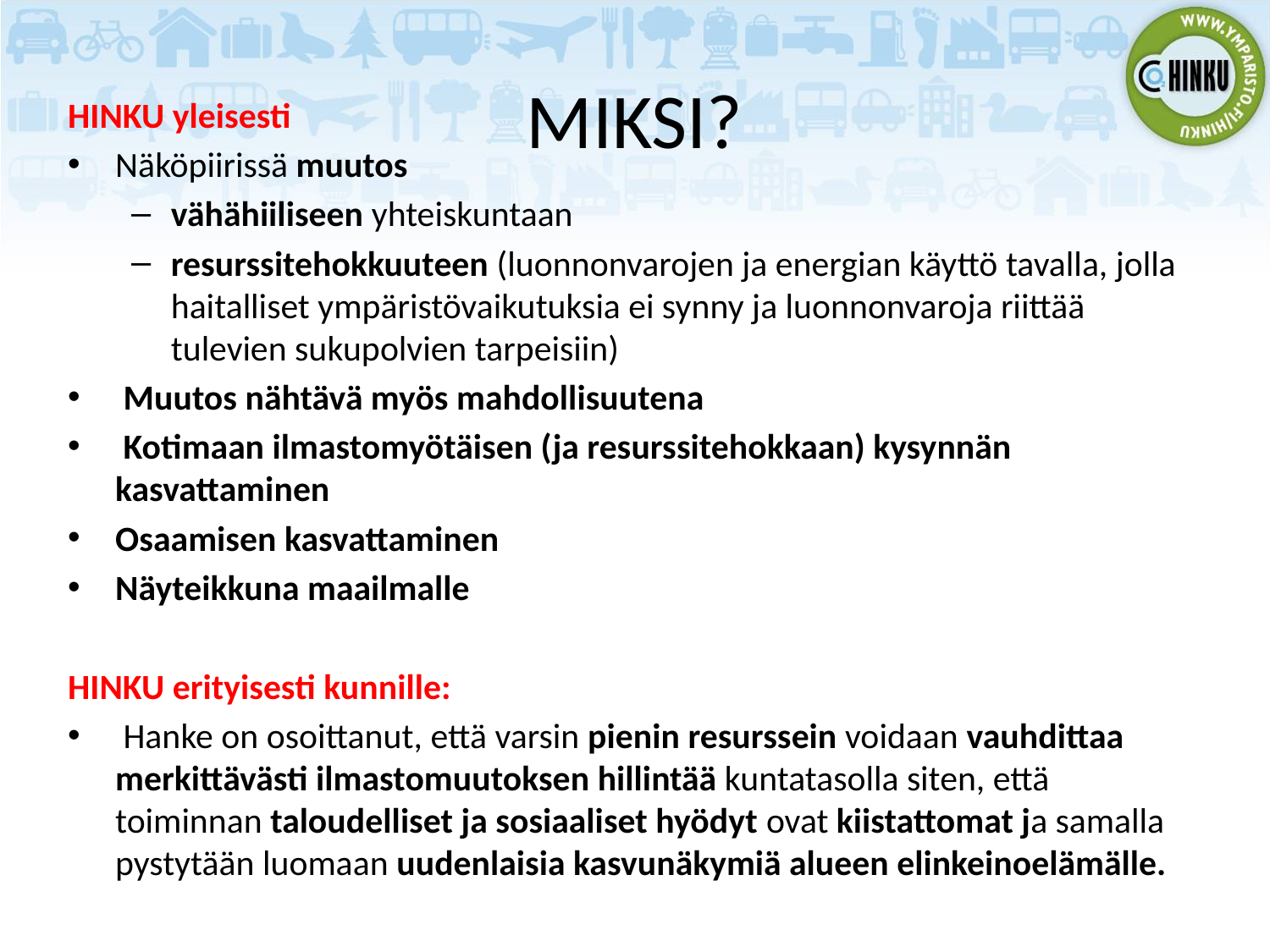

# MIKSI?
HINKU yleisesti
Näköpiirissä muutos
vähähiiliseen yhteiskuntaan
resurssitehokkuuteen (luonnonvarojen ja energian käyttö tavalla, jolla haitalliset ympäristövaikutuksia ei synny ja luonnonvaroja riittää tulevien sukupolvien tarpeisiin)
 Muutos nähtävä myös mahdollisuutena
 Kotimaan ilmastomyötäisen (ja resurssitehokkaan) kysynnän kasvattaminen
Osaamisen kasvattaminen
Näyteikkuna maailmalle

HINKU erityisesti kunnille:
 Hanke on osoittanut, että varsin pienin resurssein voidaan vauhdittaa merkittävästi ilmastomuutoksen hillintää kuntatasolla siten, että toiminnan taloudelliset ja sosiaaliset hyödyt ovat kiistattomat ja samalla pystytään luomaan uudenlaisia kasvunäkymiä alueen elinkeinoelämälle.